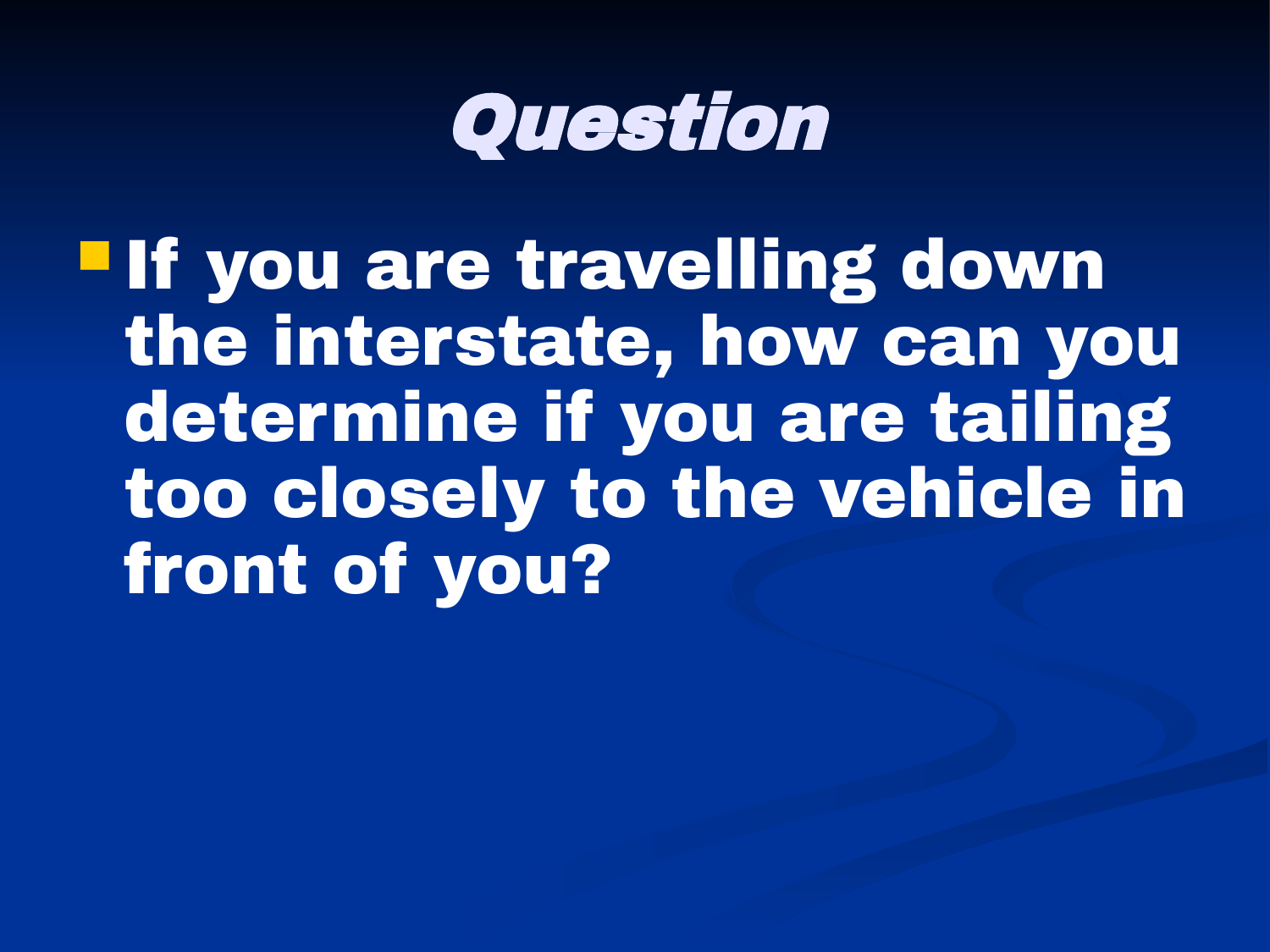

# Question
If you are travelling down the interstate, how can you determine if you are tailing too closely to the vehicle in front of you?